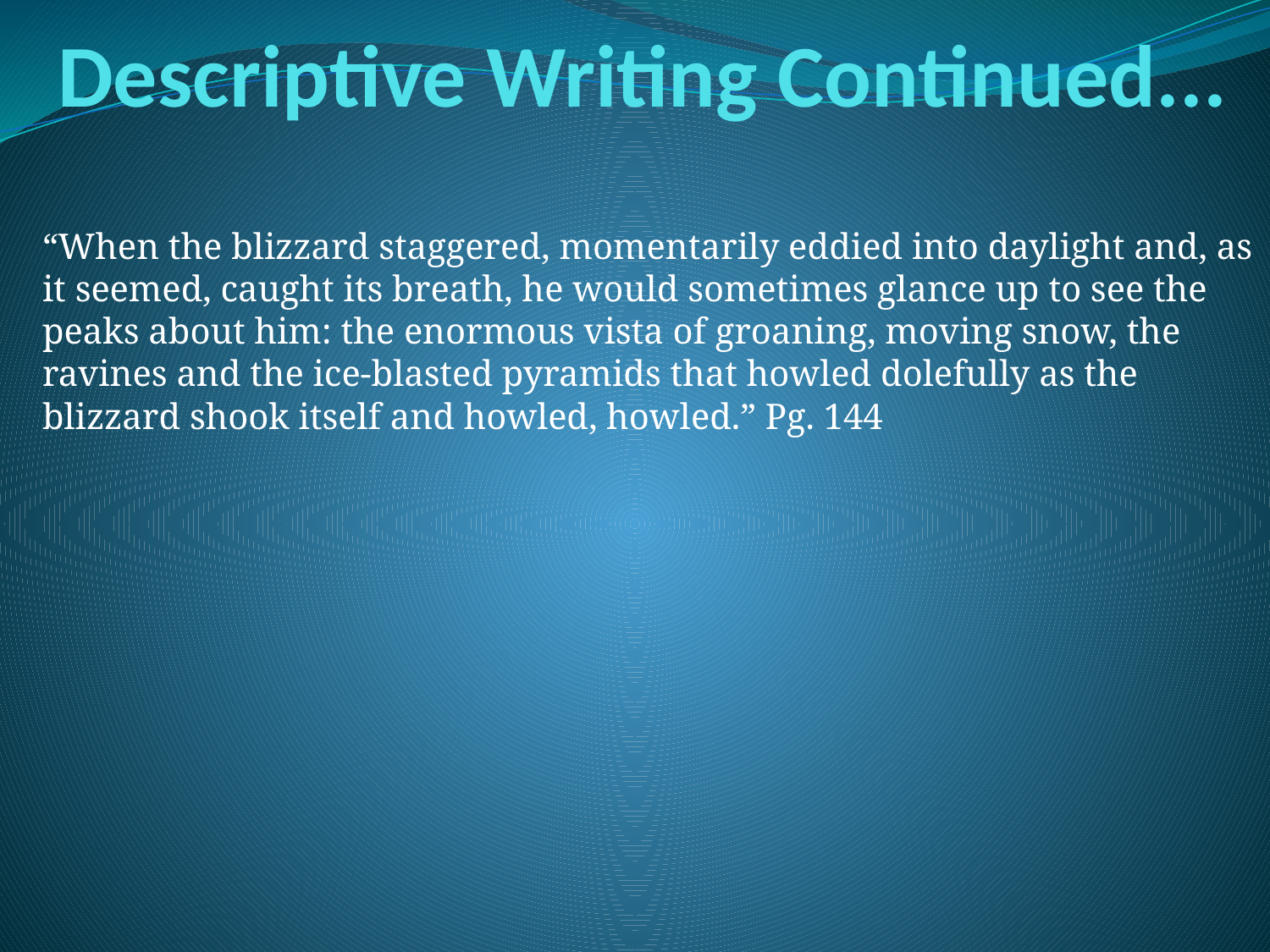

# Descriptive Writing Continued...
“When the blizzard staggered, momentarily eddied into daylight and, as it seemed, caught its breath, he would sometimes glance up to see the peaks about him: the enormous vista of groaning, moving snow, the ravines and the ice-blasted pyramids that howled dolefully as the blizzard shook itself and howled, howled.” Pg. 144